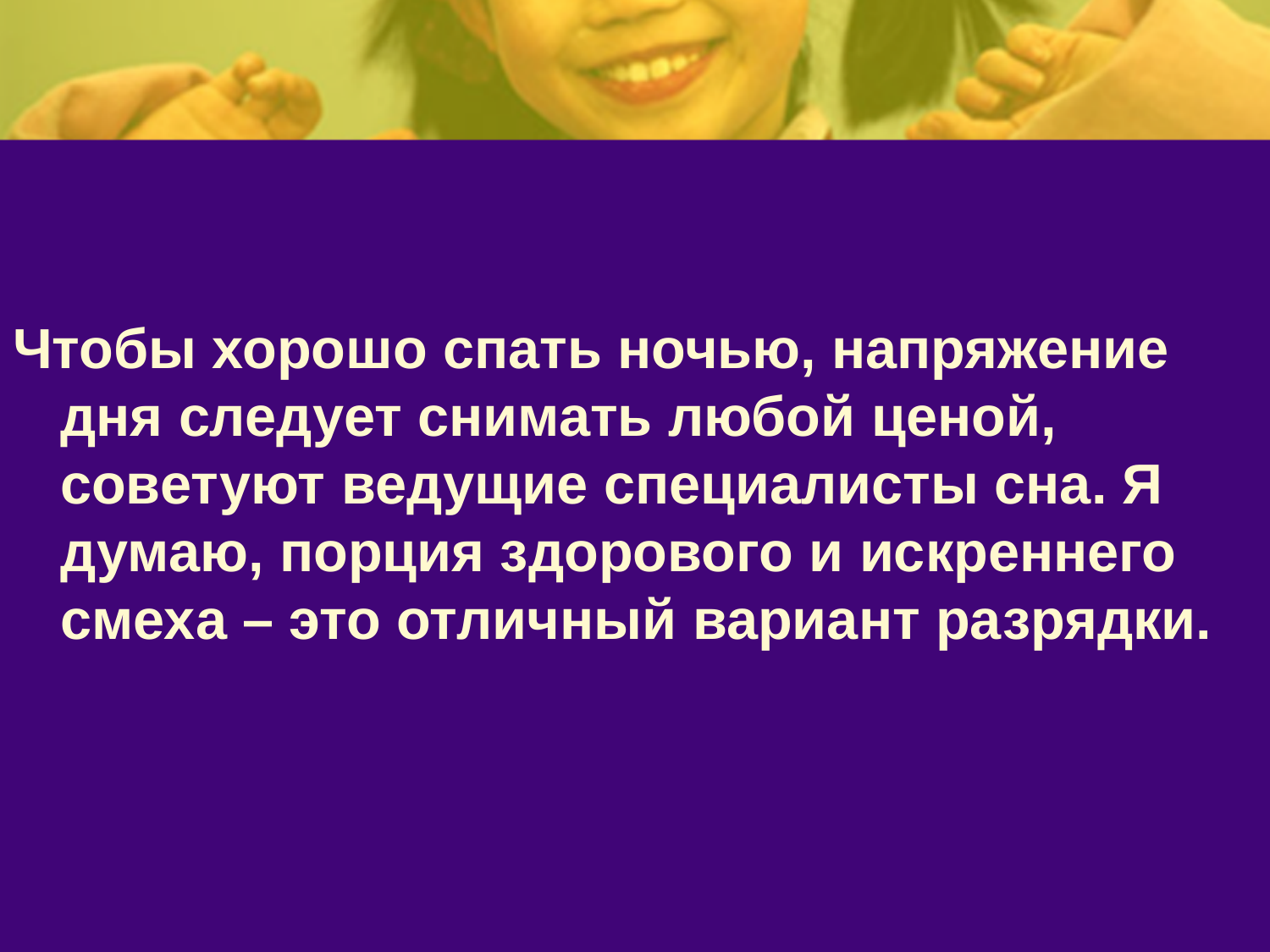

Чтобы хорошо спать ночью, напряжение дня следует снимать любой ценой, советуют ведущие специалисты сна. Я думаю, порция здорового и искреннего смеха – это отличный вариант разрядки.